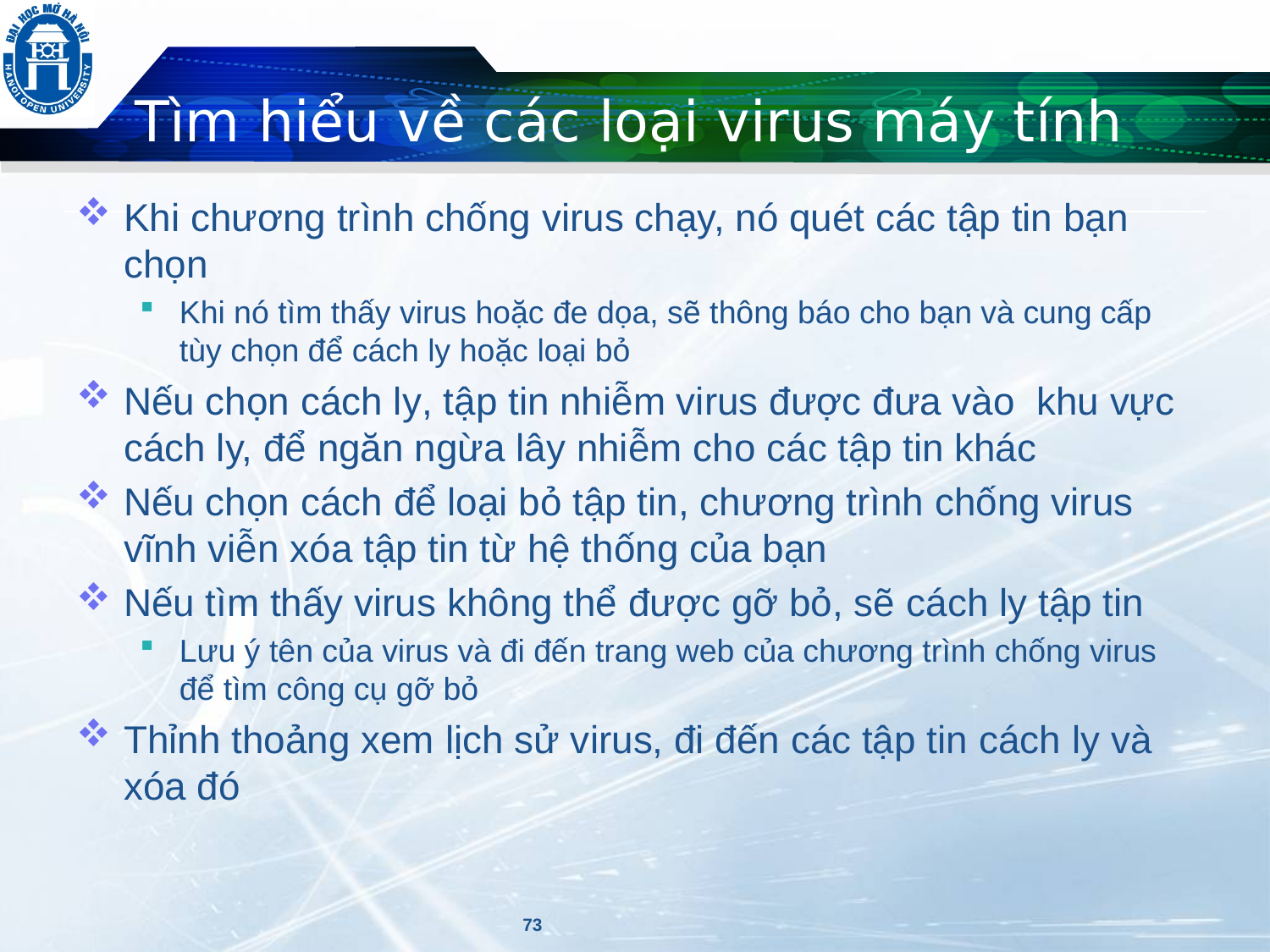

# Tìm hiểu về các loại virus máy tính
Khi chương trình chống virus chạy, nó quét các tập tin bạn chọn
Khi nó tìm thấy virus hoặc đe dọa, sẽ thông báo cho bạn và cung cấp tùy chọn để cách ly hoặc loại bỏ
Nếu chọn cách ly, tập tin nhiễm virus được đưa vào  khu vực cách ly, để ngăn ngừa lây nhiễm cho các tập tin khác
Nếu chọn cách để loại bỏ tập tin, chương trình chống virus vĩnh viễn xóa tập tin từ hệ thống của bạn
Nếu tìm thấy virus không thể được gỡ bỏ, sẽ cách ly tập tin
Lưu ý tên của virus và đi đến trang web của chương trình chống virus để tìm công cụ gỡ bỏ
Thỉnh thoảng xem lịch sử virus, đi đến các tập tin cách ly và xóa đó
73